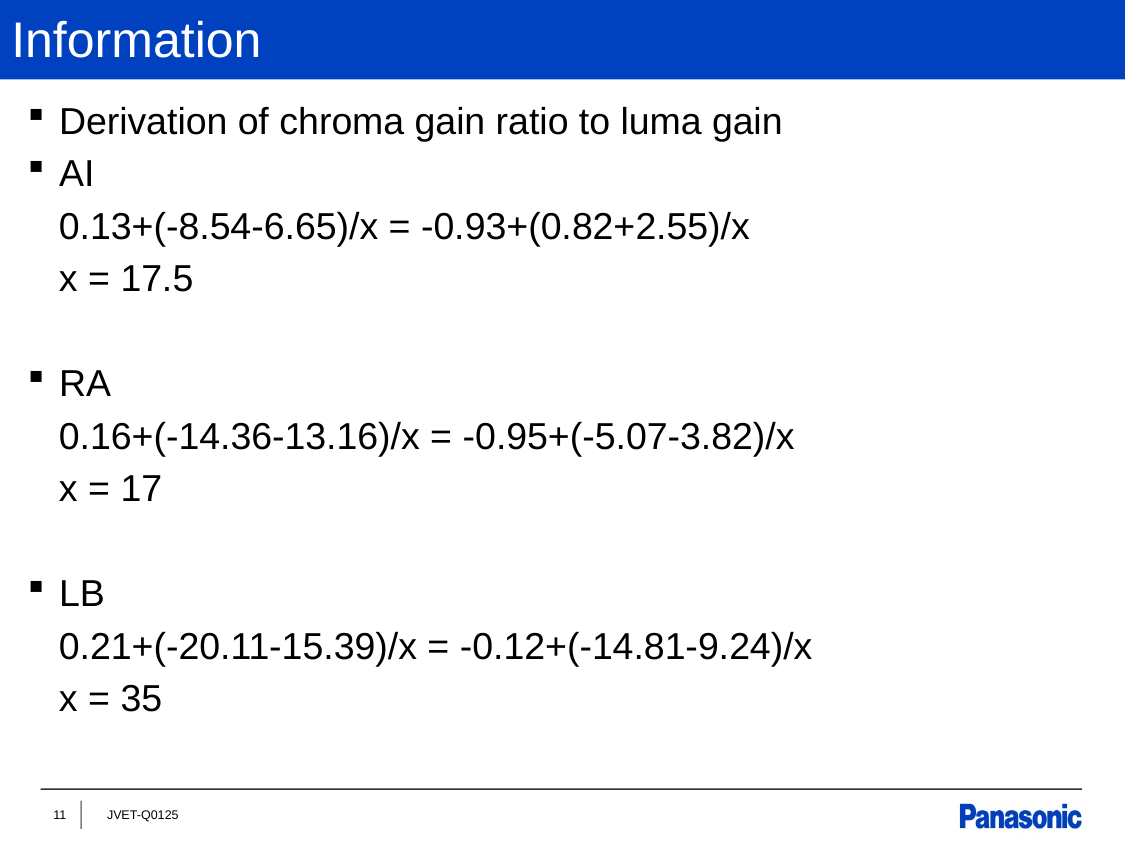

# Information
Derivation of chroma gain ratio to luma gain
AI
   0.13+(-8.54-6.65)/x = -0.93+(0.82+2.55)/x
   x = 17.5

RA
   0.16+(-14.36-13.16)/x = -0.95+(-5.07-3.82)/x
   x = 17

LB
   0.21+(-20.11-15.39)/x = -0.12+(-14.81-9.24)/x
   x = 35